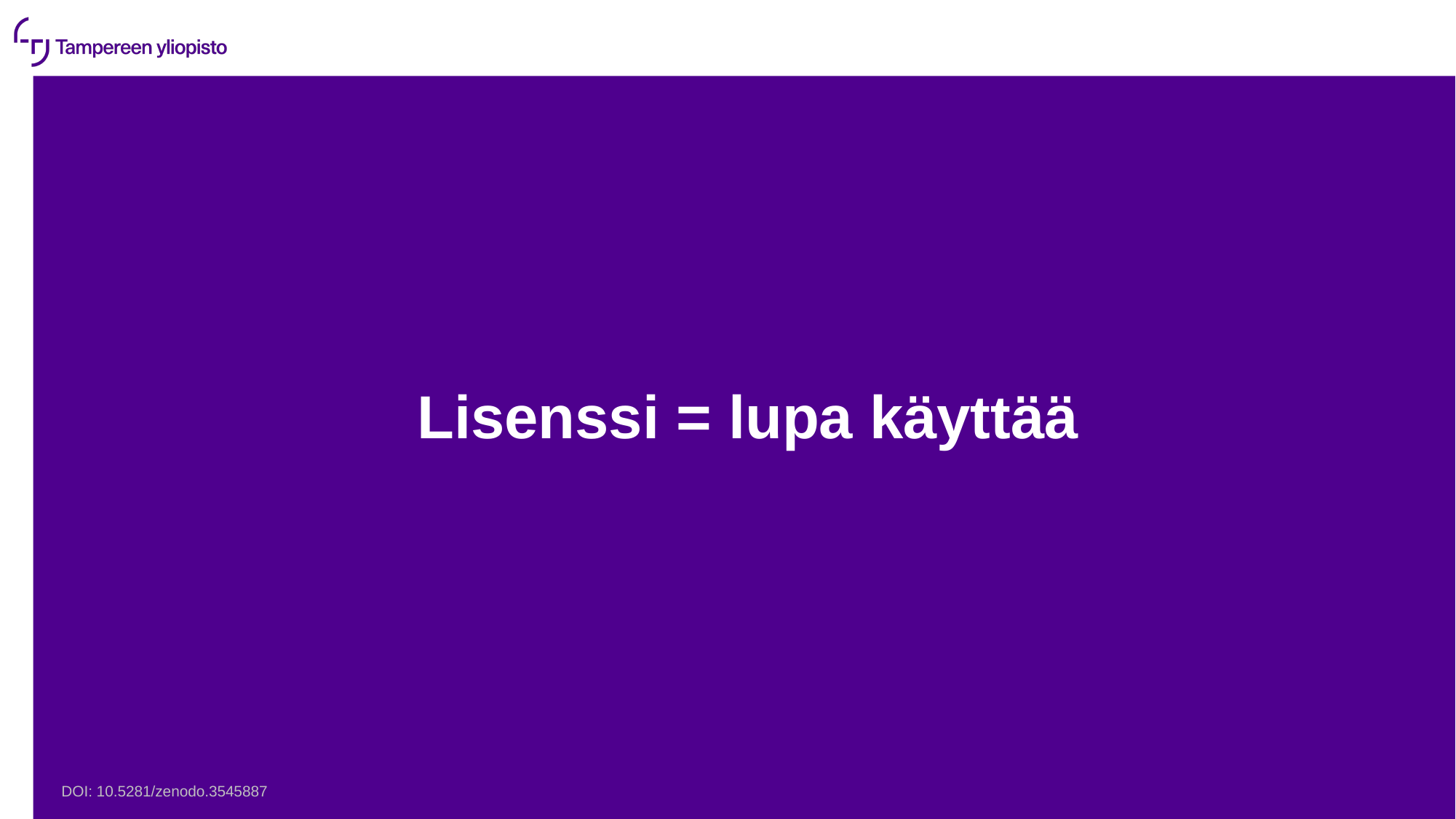

# Lisenssi = lupa käyttää
DOI: 10.5281/zenodo.3545887